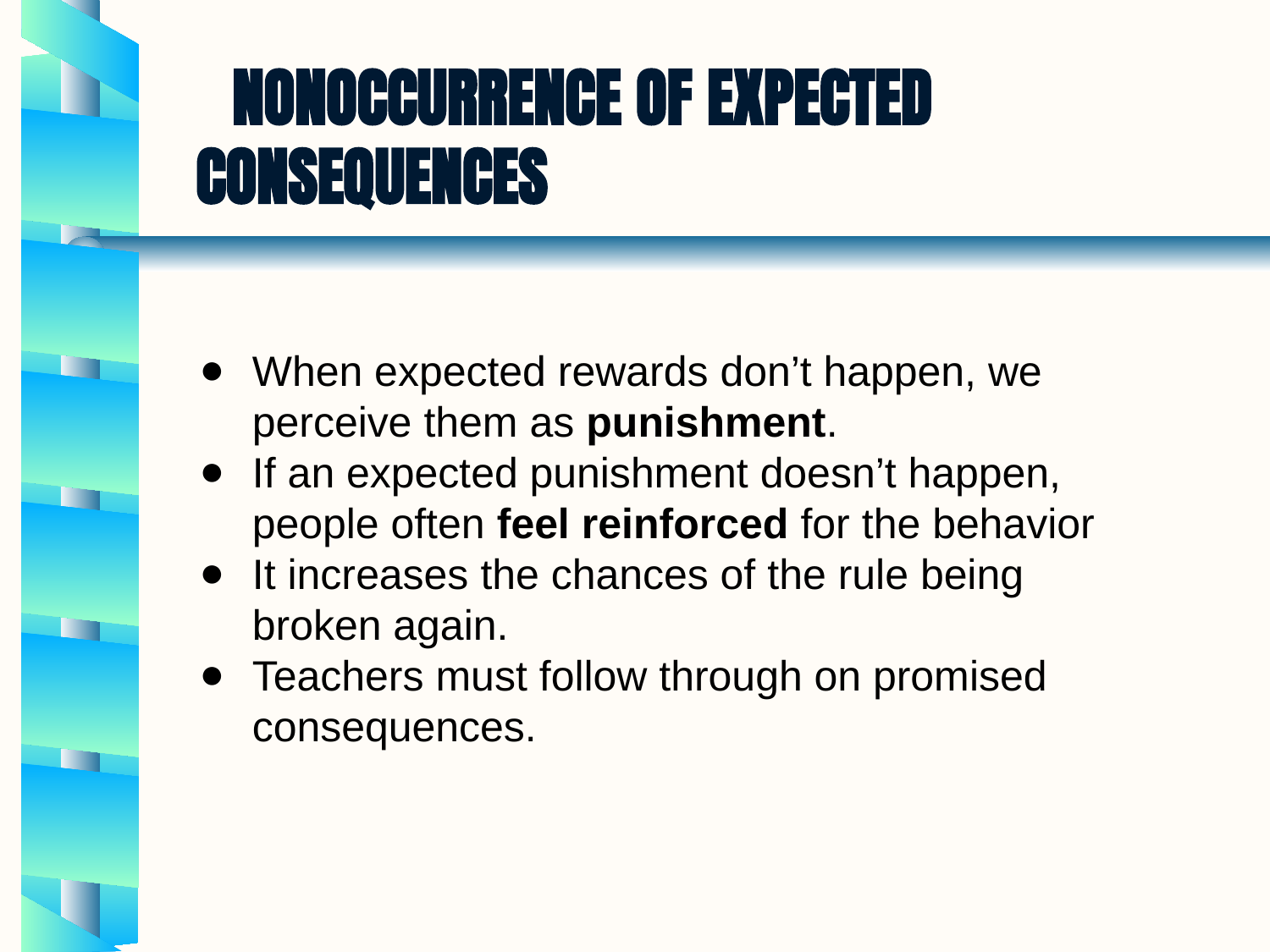

# Nonoccurrence of expected consequences

When expected rewards don’t happen, we perceive them as punishment.
If an expected punishment doesn’t happen, people often feel reinforced for the behavior
It increases the chances of the rule being broken again.
Teachers must follow through on promised consequences.